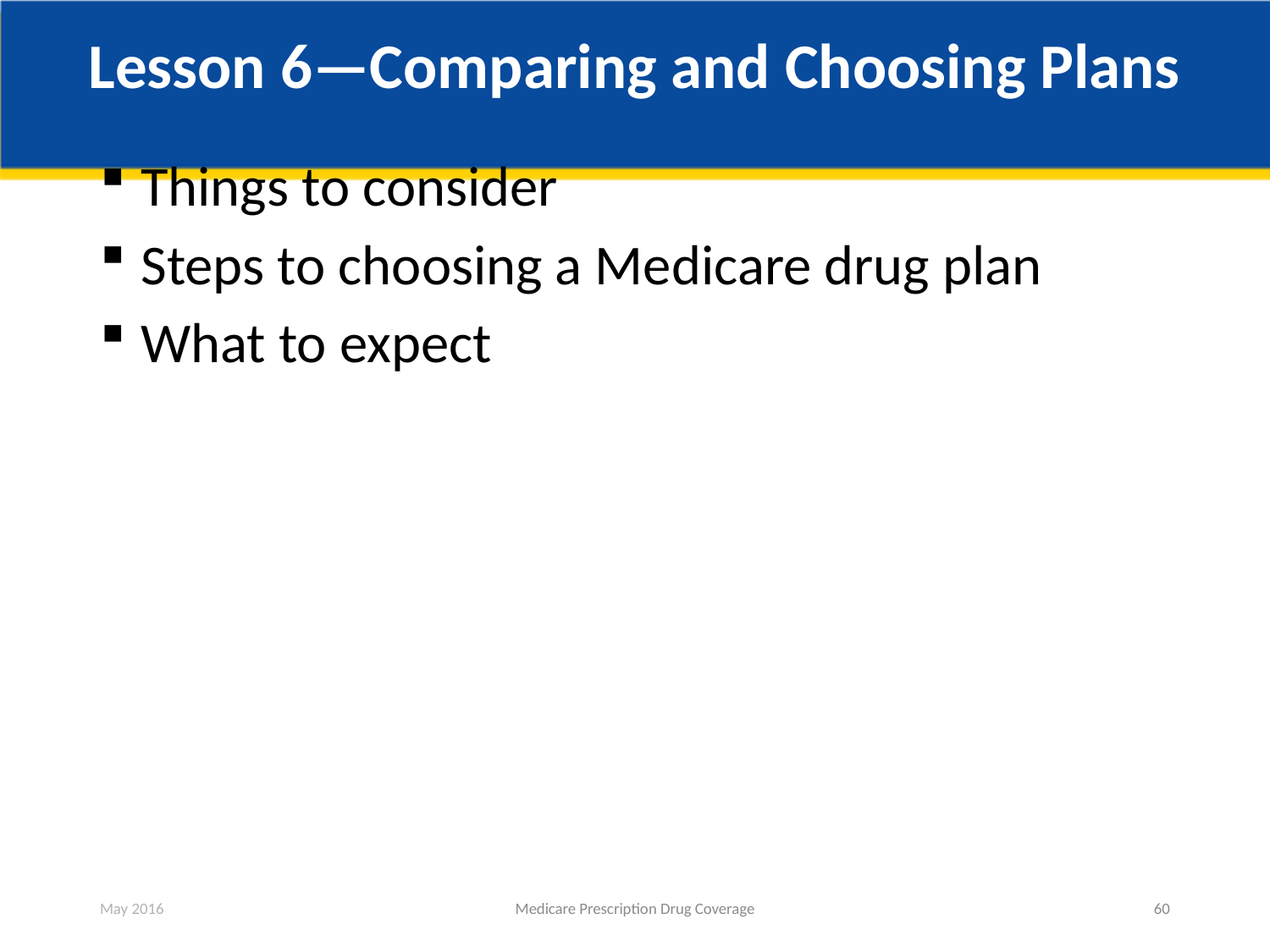

# Lesson 6—Comparing and Choosing Plans
Things to consider
Steps to choosing a Medicare drug plan
What to expect
May 2016
Medicare Prescription Drug Coverage
60